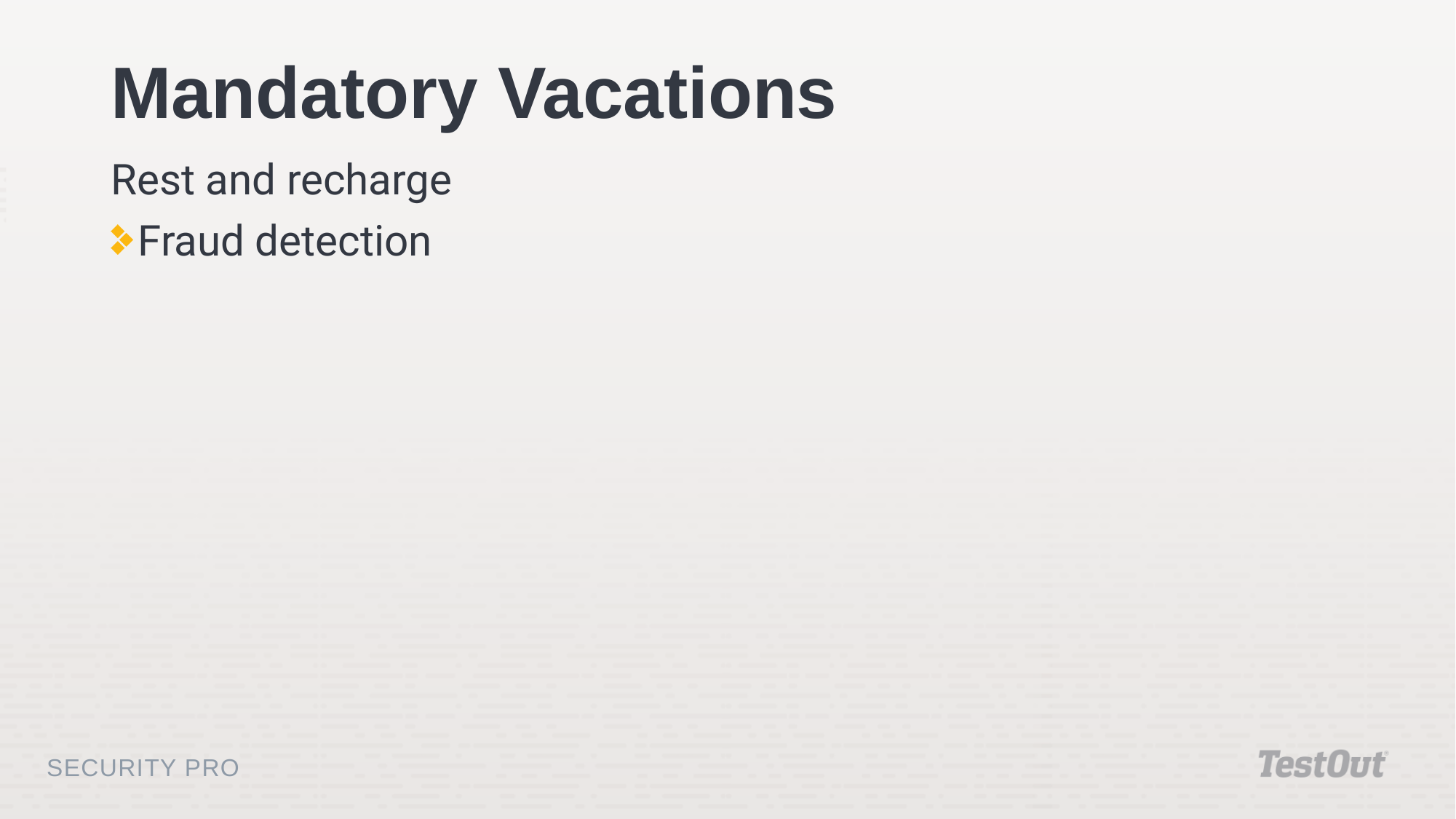

# Mandatory Vacations
Rest and recharge
Fraud detection
Security Pro